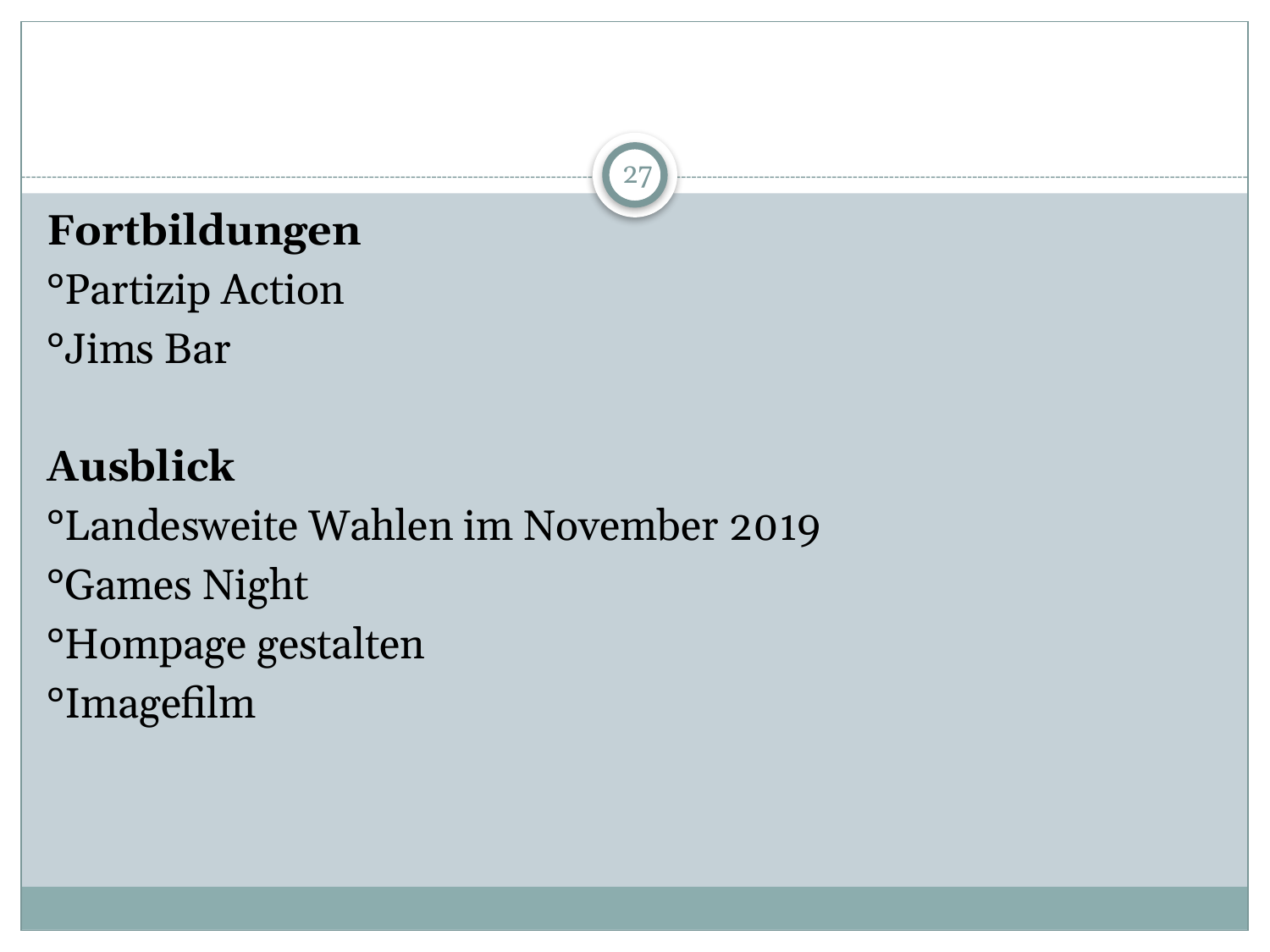

27
Fortbildungen
°Partizip Action
°Jims Bar

Ausblick
°Landesweite Wahlen im November 2019
°Games Night
°Hompage gestalten
°Imagefilm